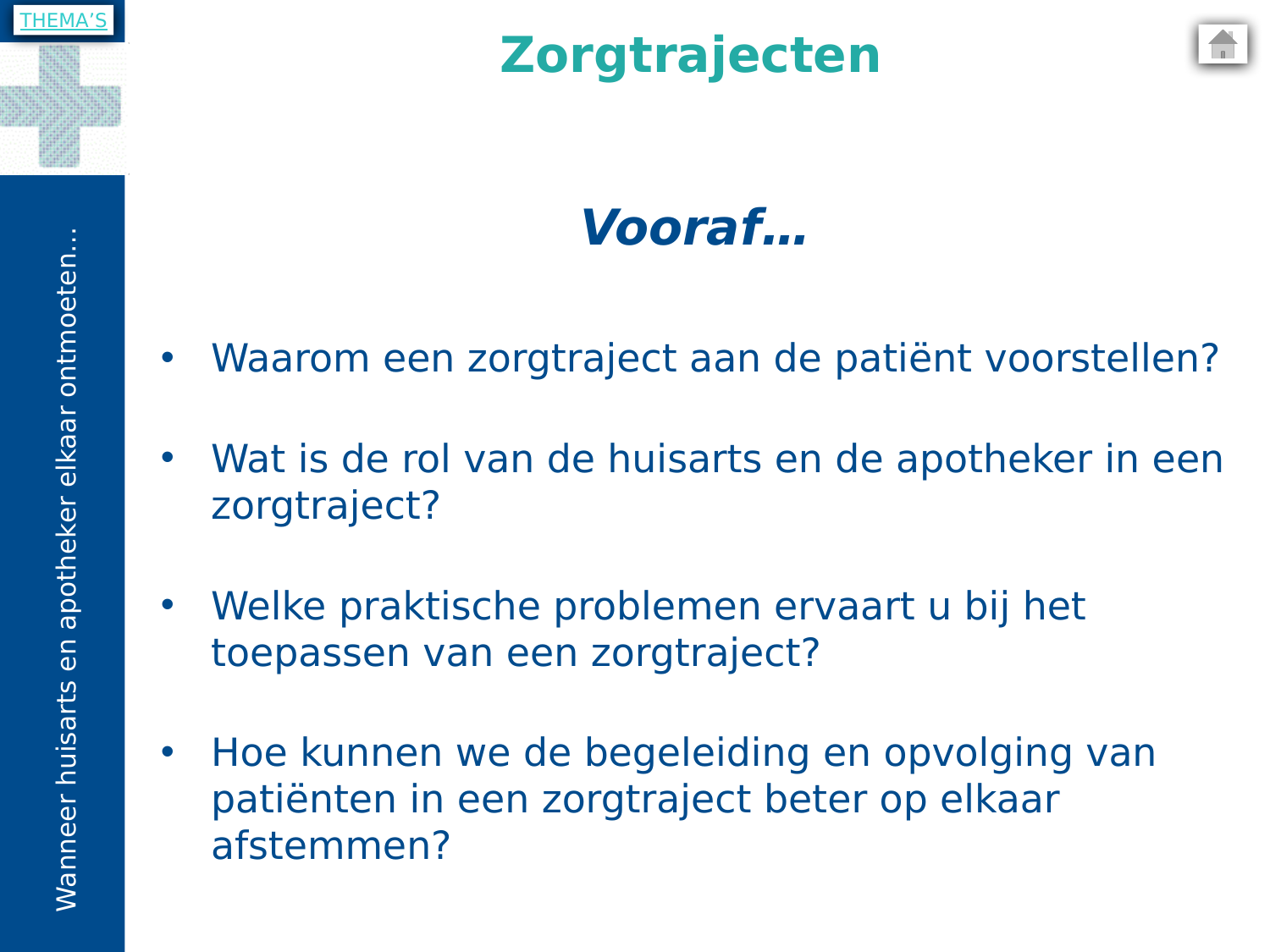

THEMA’S
Zorgtrajecten

Vooraf…

Waarom een zorgtraject aan de patiënt voorstellen?

Wat is de rol van de huisarts en de apotheker in een zorgtraject?

Welke praktische problemen ervaart u bij het toepassen van een zorgtraject?

Hoe kunnen we de begeleiding en opvolging van patiënten in een zorgtraject beter op elkaar afstemmen?